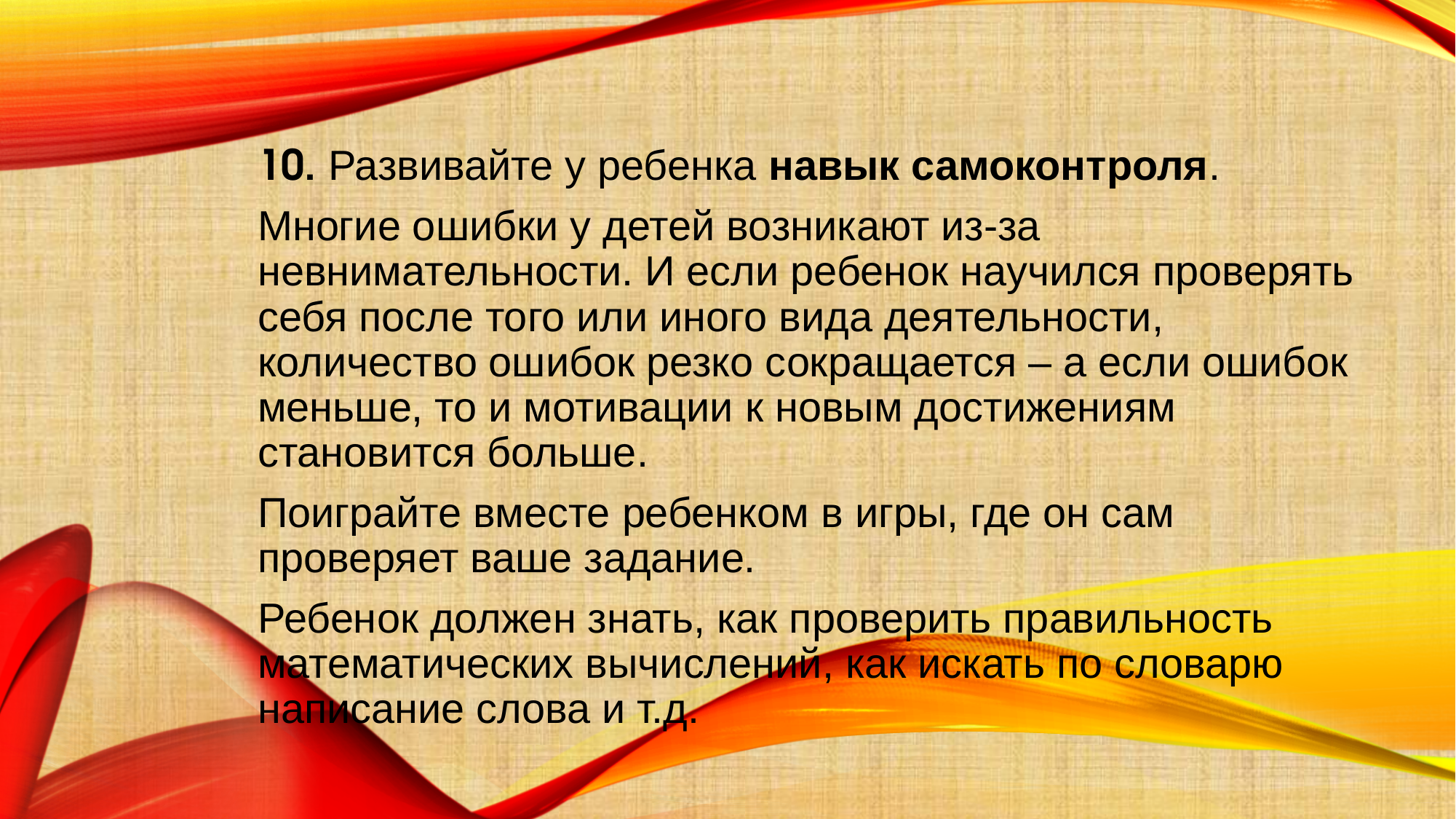

#
10. Развивайте у ребенка навык самоконтроля.
Многие ошибки у детей возникают из-за невнимательности. И если ребенок научился проверять себя после того или иного вида деятельности, количество ошибок резко сокращается – а если ошибок меньше, то и мотивации к новым достижениям становится больше.
Поиграйте вместе ребенком в игры, где он сам проверяет ваше задание.
Ребенок должен знать, как проверить правильность математических вычислений, как искать по словарю написание слова и т.д.